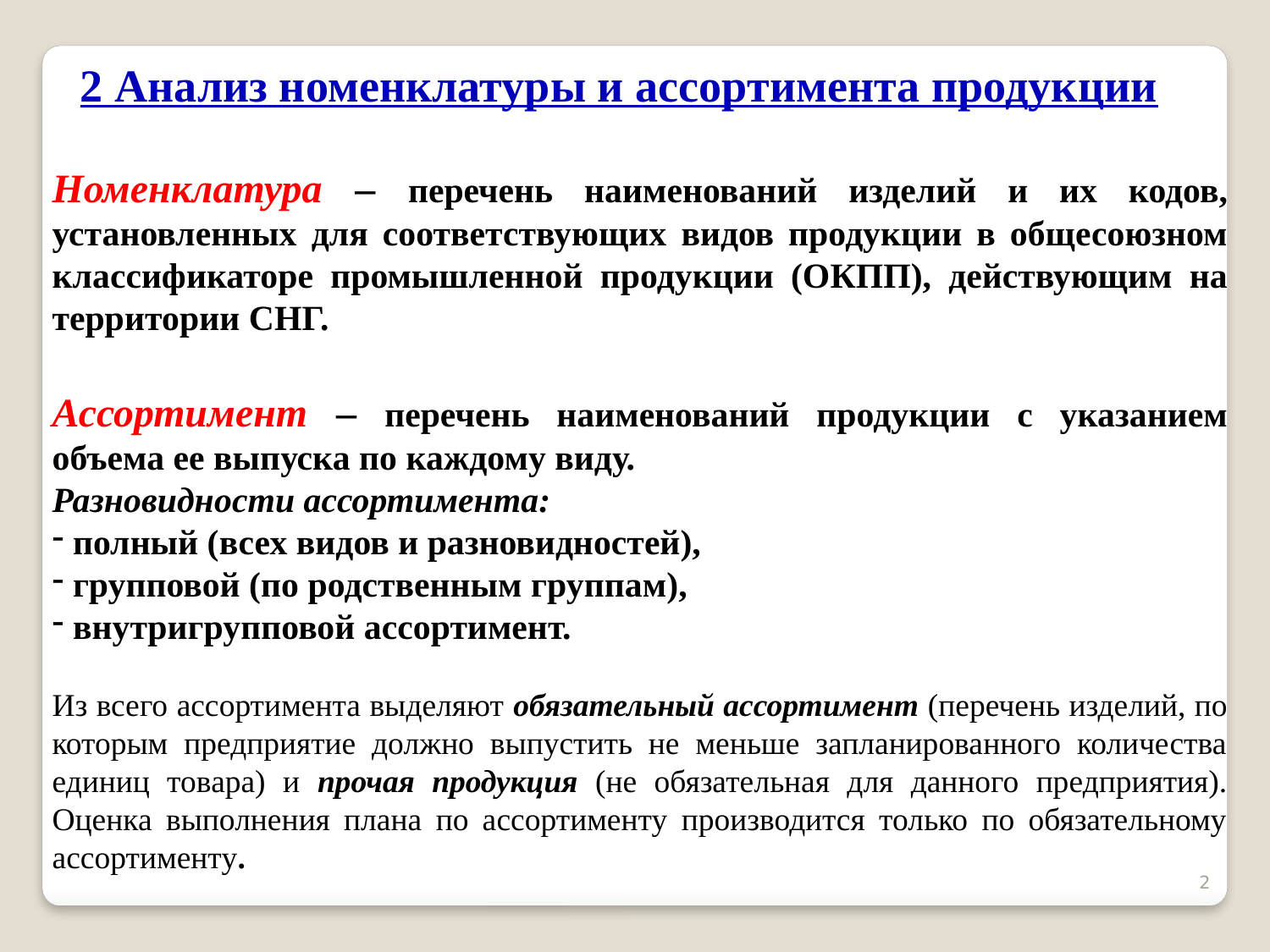

2 Анализ номенклатуры и ассортимента продукции

Номенклатура – перечень наименований изделий и их кодов, установленных для соответствующих видов продукции в общесоюзном классификаторе промышленной продукции (ОКПП), действующим на территории СНГ.

Ассортимент – перечень наименований продукции с указанием объема ее выпуска по каждому виду.
Разновидности ассортимента:
 полный (всех видов и разновидностей),
 групповой (по родственным группам),
 внутригрупповой ассортимент.

Из всего ассортимента выделяют обязательный ассортимент (перечень изделий, по которым предприятие должно выпустить не меньше запланированного количества единиц товара) и прочая продукция (не обязательная для данного предприятия). Оценка выполнения плана по ассортименту производится только по обязательному ассортименту.

2